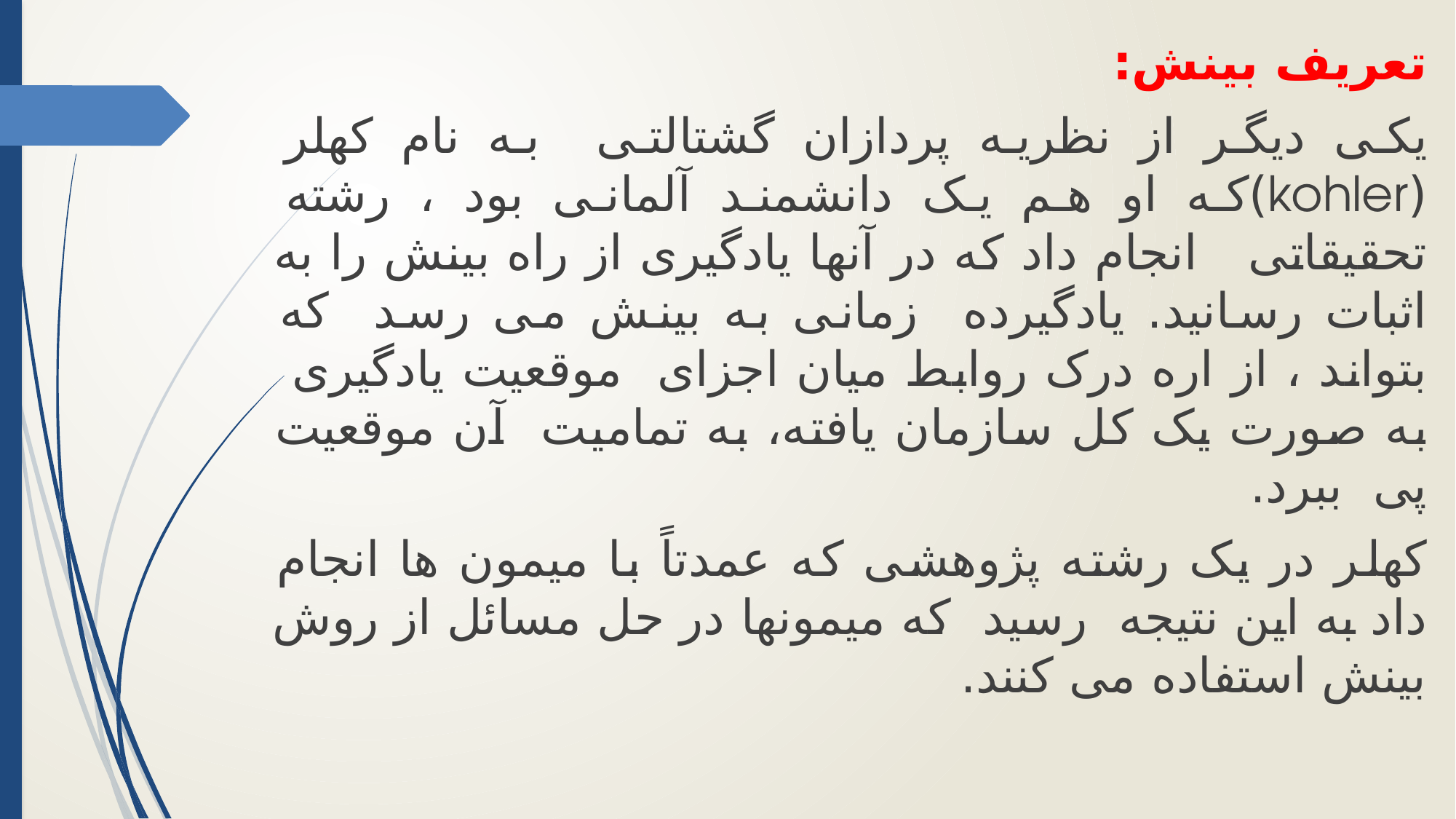

تعریف بینش:
یکی دیگر از نظریه پردازان گشتالتی  به نام کهلر (kohler)که او هم یک دانشمند آلمانی بود ، رشته تحقیقاتی   انجام داد که در آنها یادگیری از راه بینش را به اثبات رسانید. یادگیرده  زمانی به بینش می رسد  که بتواند ، از اره درک روابط میان اجزای  موقعیت یادگیری  به صورت یک کل سازمان یافته، به تمامیت  آن موقعیت پی  ببرد.
کهلر در یک رشته پژوهشی که عمدتاً‌ با میمون ها انجام داد به این نتیجه  رسید  که میمونها در حل مسائل از روش بینش استفاده می کنند.